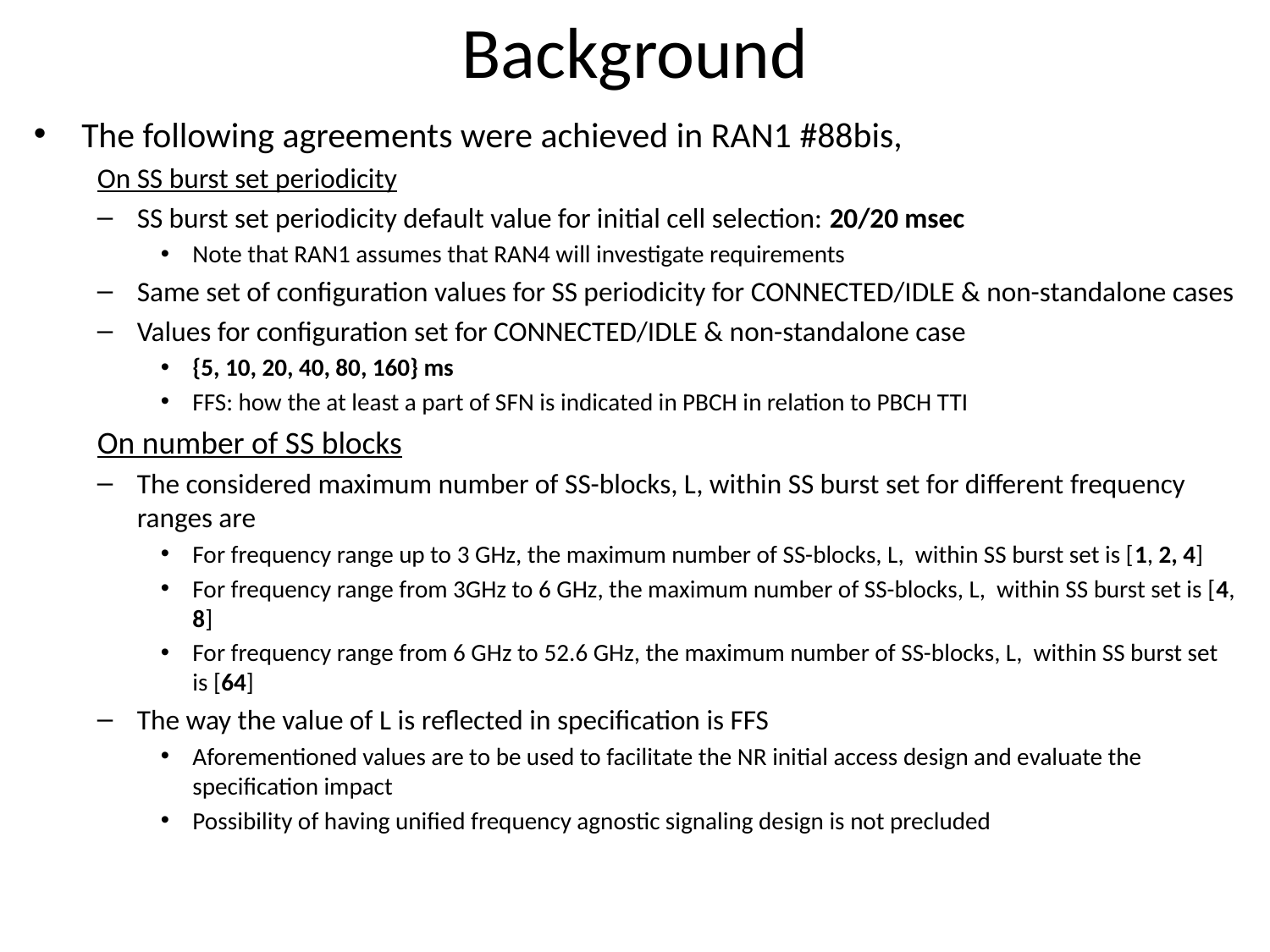

# Background
The following agreements were achieved in RAN1 #88bis,
On SS burst set periodicity
SS burst set periodicity default value for initial cell selection: 20/20 msec
Note that RAN1 assumes that RAN4 will investigate requirements
Same set of configuration values for SS periodicity for CONNECTED/IDLE & non-standalone cases
Values for configuration set for CONNECTED/IDLE & non-standalone case
{5, 10, 20, 40, 80, 160} ms
FFS: how the at least a part of SFN is indicated in PBCH in relation to PBCH TTI
On number of SS blocks
The considered maximum number of SS-blocks, L, within SS burst set for different frequency ranges are
For frequency range up to 3 GHz, the maximum number of SS-blocks, L,  within SS burst set is [1, 2, 4]
For frequency range from 3GHz to 6 GHz, the maximum number of SS-blocks, L,  within SS burst set is [4, 8]
For frequency range from 6 GHz to 52.6 GHz, the maximum number of SS-blocks, L,  within SS burst set is [64]
The way the value of L is reflected in specification is FFS
Aforementioned values are to be used to facilitate the NR initial access design and evaluate the specification impact
Possibility of having unified frequency agnostic signaling design is not precluded